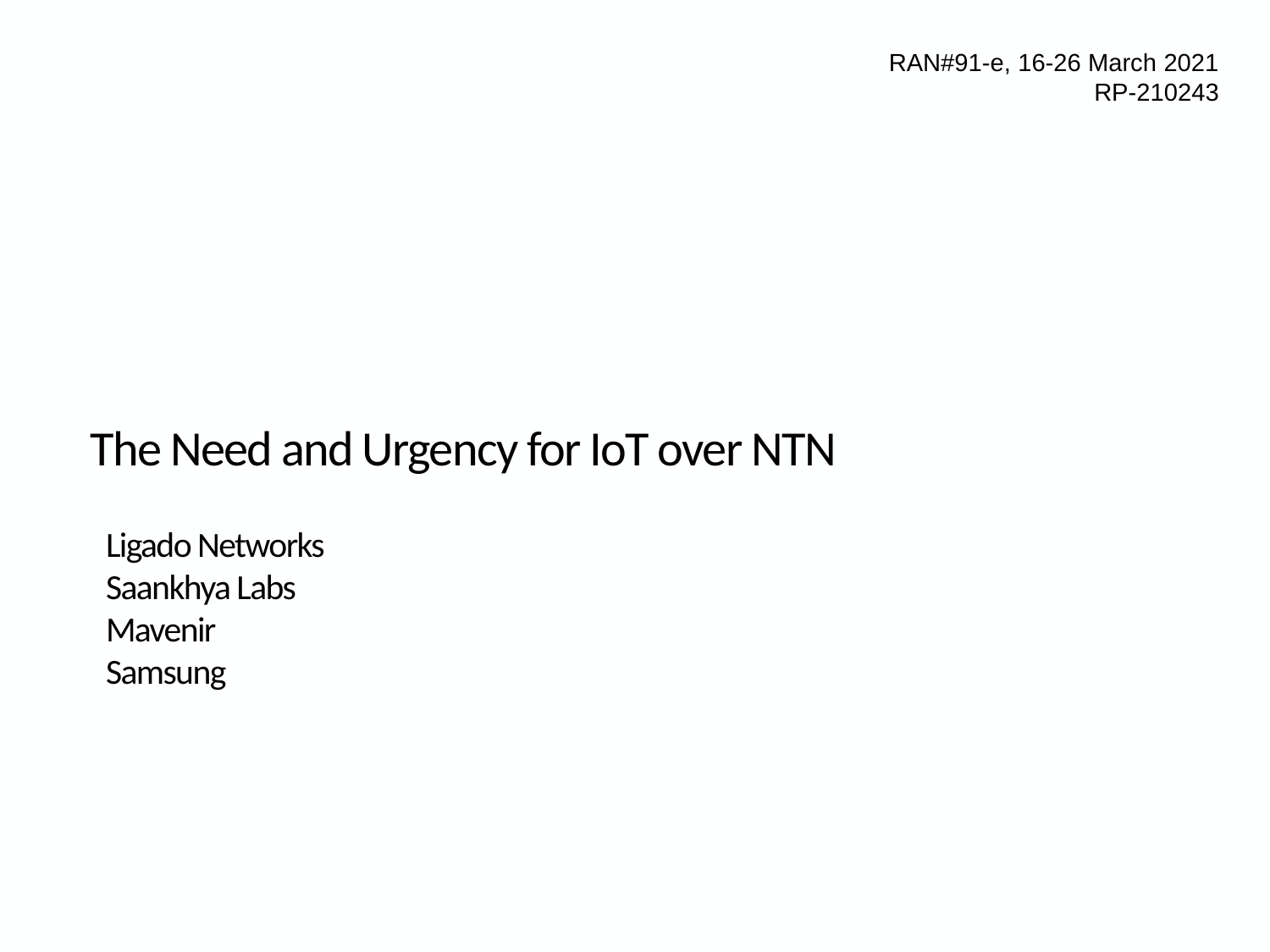

RAN#91-e, 16-26 March 2021 RP-210243
The Need and Urgency for IoT over NTN
Ligado Networks
Saankhya Labs
Mavenir
Samsung